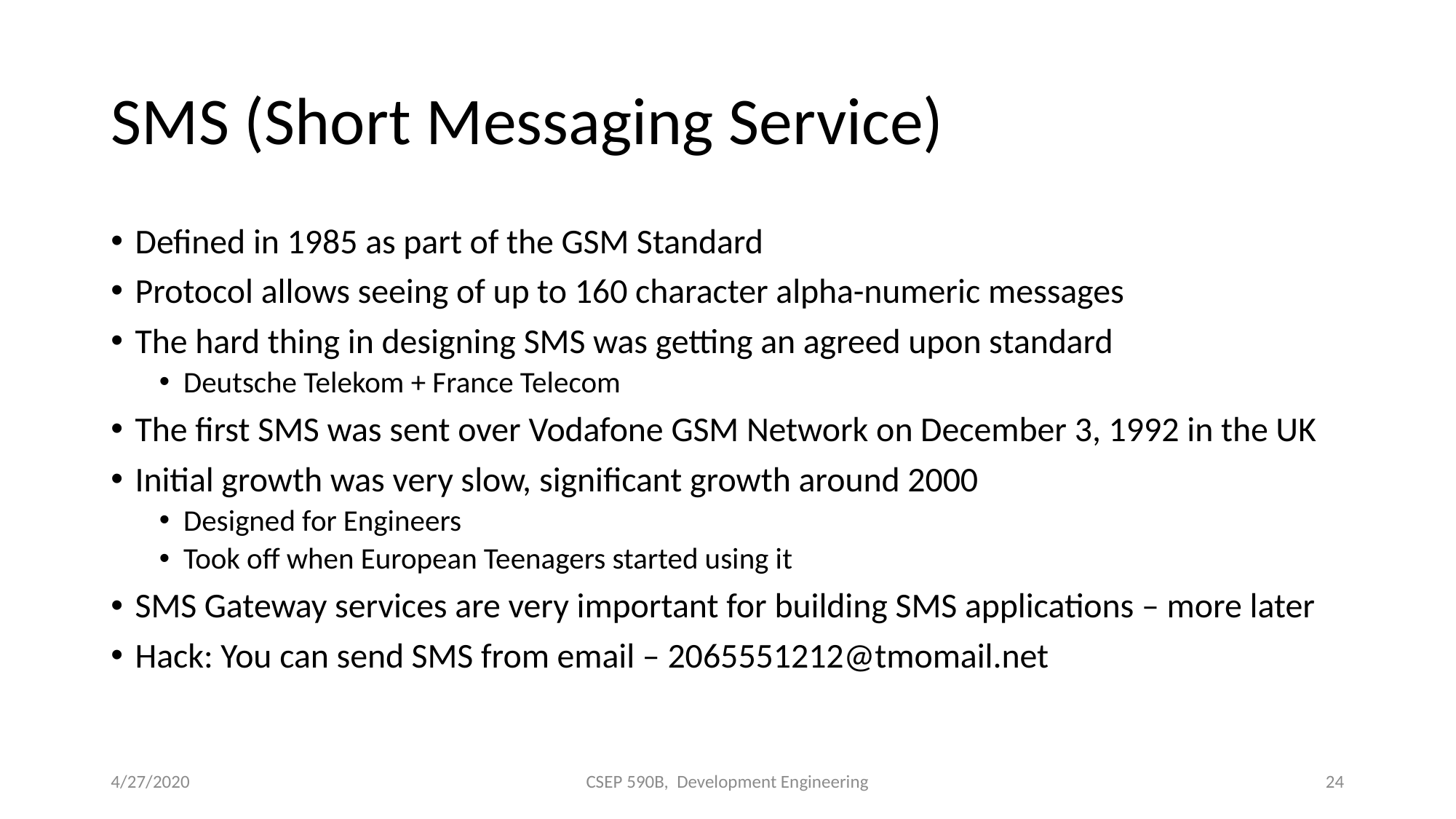

# SMS (Short Messaging Service)
Defined in 1985 as part of the GSM Standard
Protocol allows seeing of up to 160 character alpha-numeric messages
The hard thing in designing SMS was getting an agreed upon standard
Deutsche Telekom + France Telecom
The first SMS was sent over Vodafone GSM Network on December 3, 1992 in the UK
Initial growth was very slow, significant growth around 2000
Designed for Engineers
Took off when European Teenagers started using it
SMS Gateway services are very important for building SMS applications – more later
Hack: You can send SMS from email – 2065551212@tmomail.net

4/27/2020
CSEP 590B,  Development Engineering
24